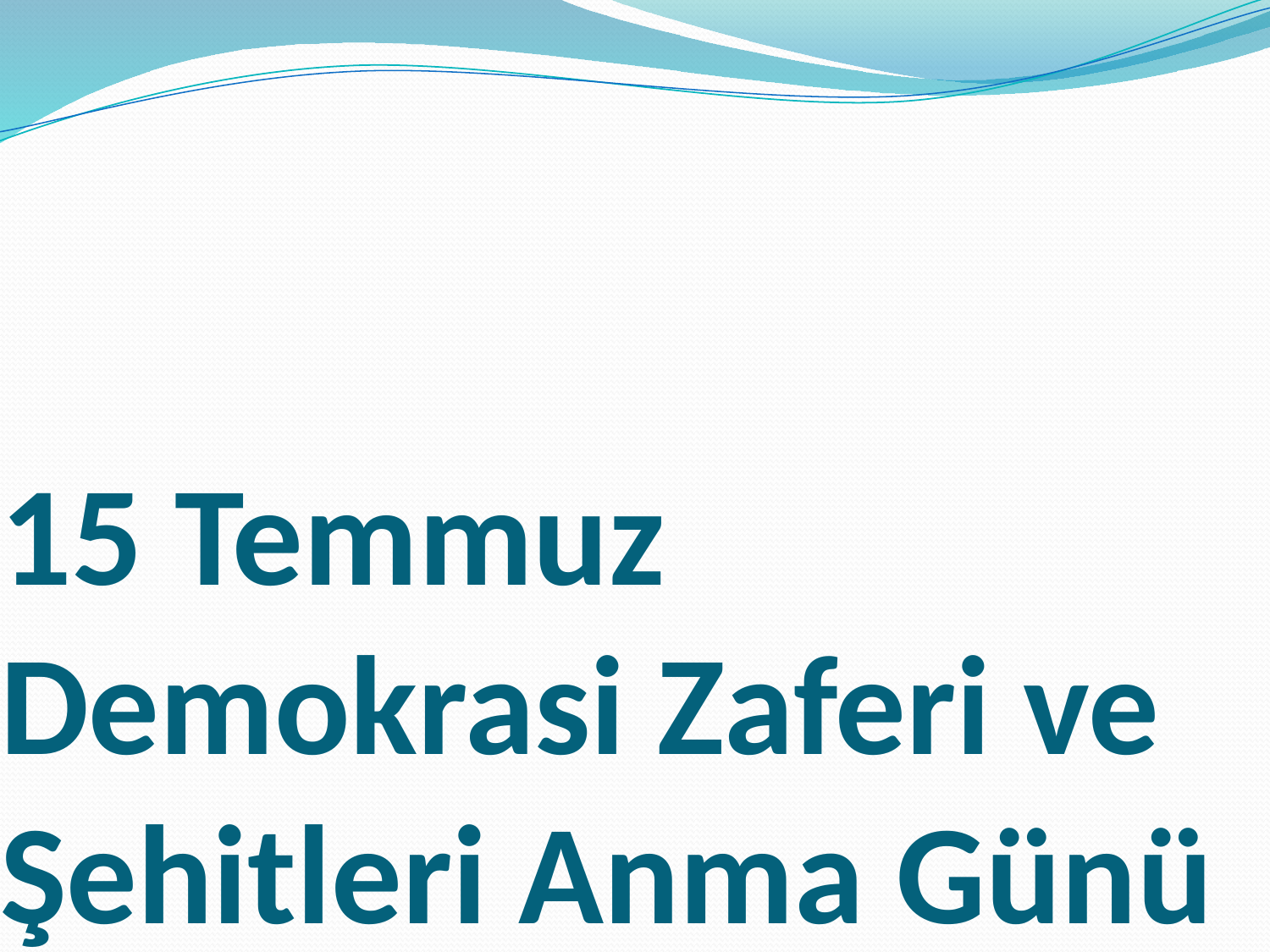

# 15 Temmuz Demokrasi Zaferi ve Şehitleri Anma Günü